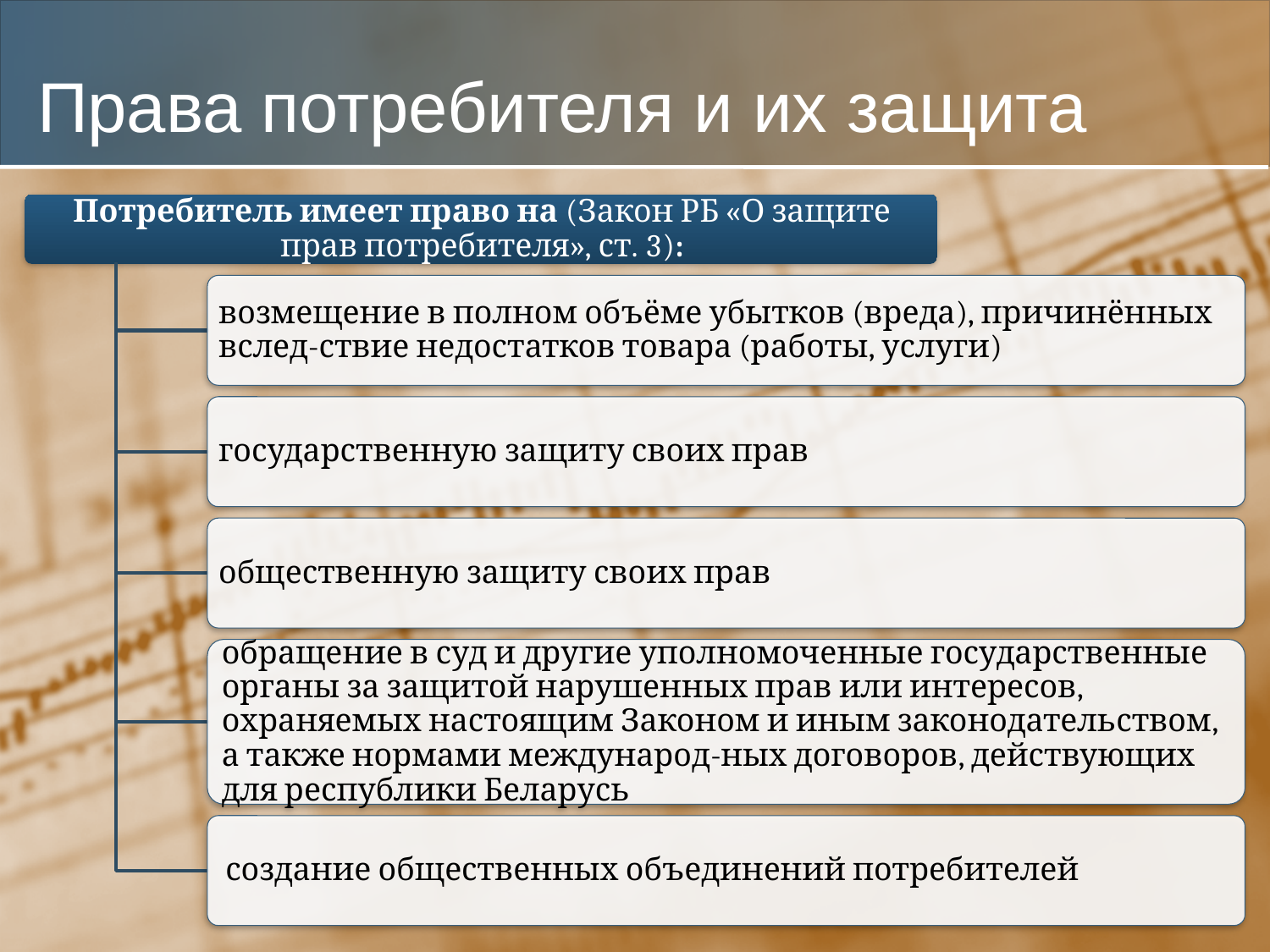

# Права потребителя и их защита
Потребитель имеет право на (Закон РБ «О защите прав потребителя», ст. 3):
возмещение в полном объёме убытков (вреда), причинённых вслед-ствие недостатков товара (работы, услуги)
государственную защиту своих прав
общественную защиту своих прав
обращение в суд и другие уполномоченные государственные органы за защитой нарушенных прав или интересов, охраняемых настоящим Законом и иным законодательством, а также нормами международ-ных договоров, действующих для республики Беларусь
 создание общественных объединений потребителей